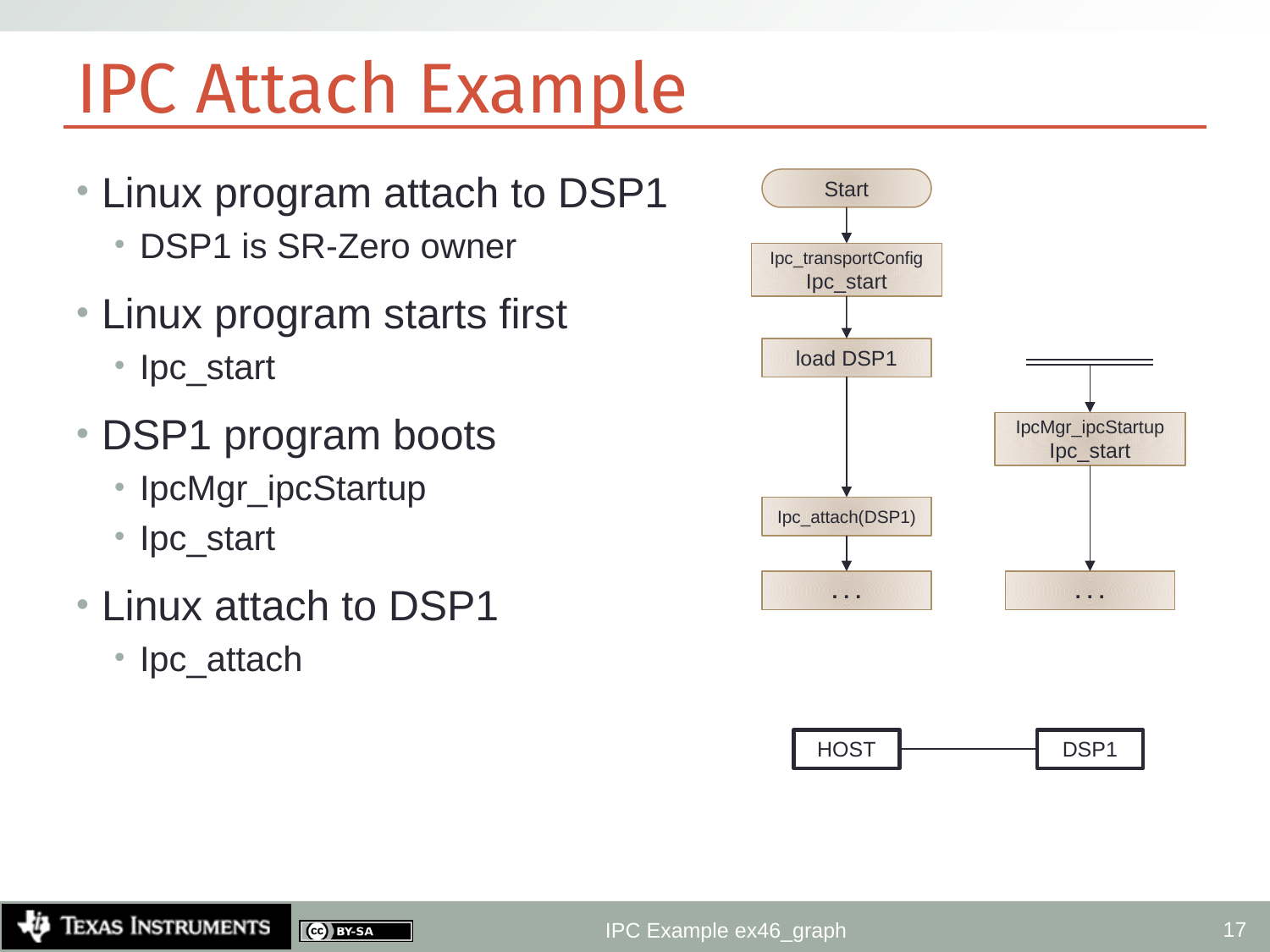

# IPC Attach Example
Linux program attach to DSP1
DSP1 is SR-Zero owner
Linux program starts first
Ipc_start
DSP1 program boots
IpcMgr_ipcStartup
Ipc_start
Linux attach to DSP1
Ipc_attach
Start
Ipc_transportConfig
Ipc_start
load DSP1
IpcMgr_ipcStartup
Ipc_start
Ipc_attach(DSP1)
. . .
. . .
HOST
DSP1
17
IPC Example ex46_graph